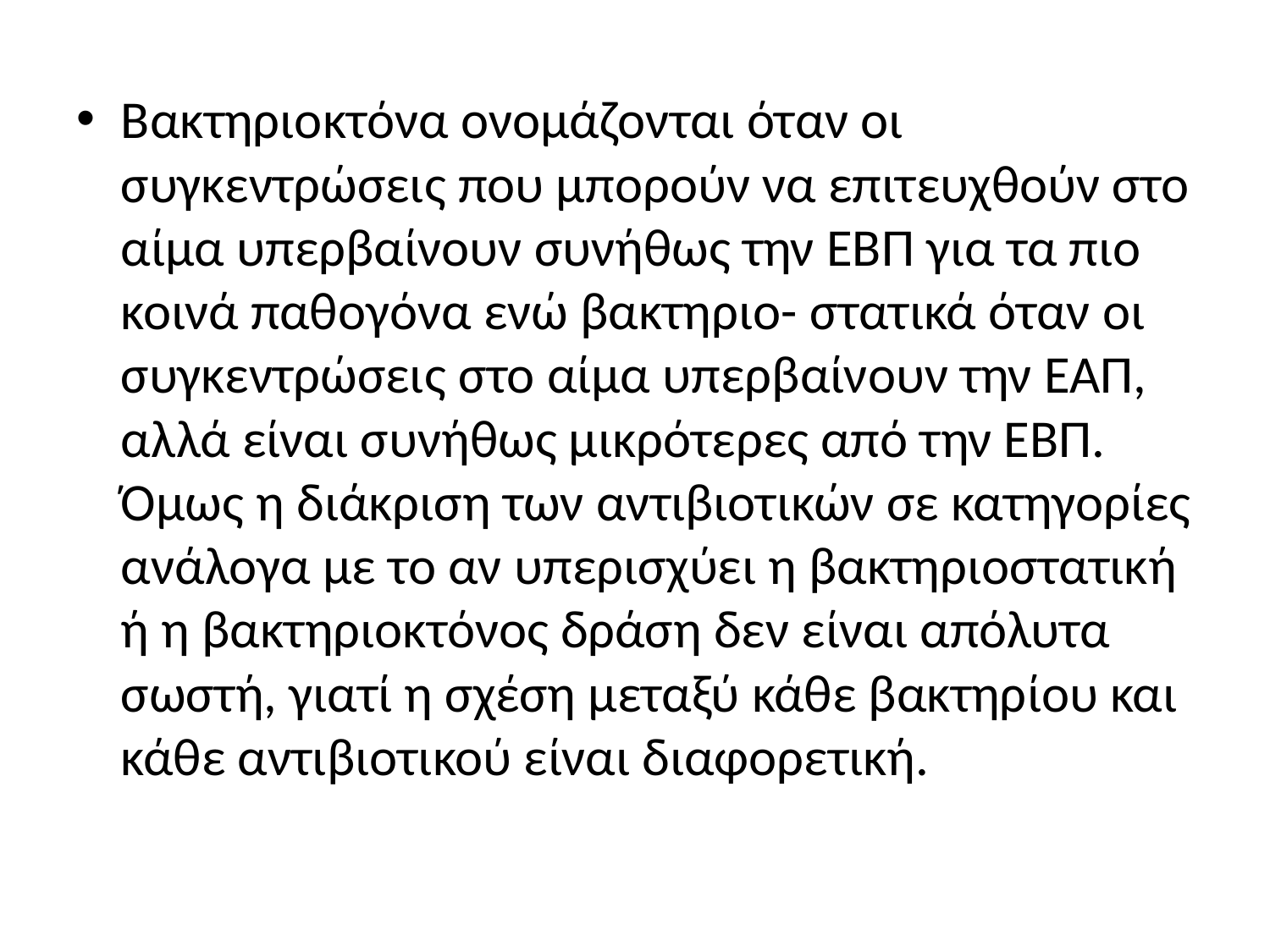

Βακτηριοκτόνα ονομάζονται όταν οι συγκεντρώσεις που μπορούν να επιτευχθούν στο αίμα υπερβαίνουν συνήθως την ΕΒΠ για τα πιο κοινά παθογόνα ενώ βακτηριο- στατικά όταν οι συγκεντρώσεις στο αίμα υπερβαίνουν την ΕΑΠ, αλλά είναι συνήθως μικρότερες από την ΕΒΠ. Όμως η διάκριση των αντιβιοτικών σε κατηγορίες ανάλογα με το αν υπερισχύει η βακτηριοστατική ή η βακτηριοκτόνος δράση δεν είναι απόλυτα σωστή, γιατί η σχέση μεταξύ κάθε βακτηρίου και κάθε αντιβιοτικού είναι διαφορετική.